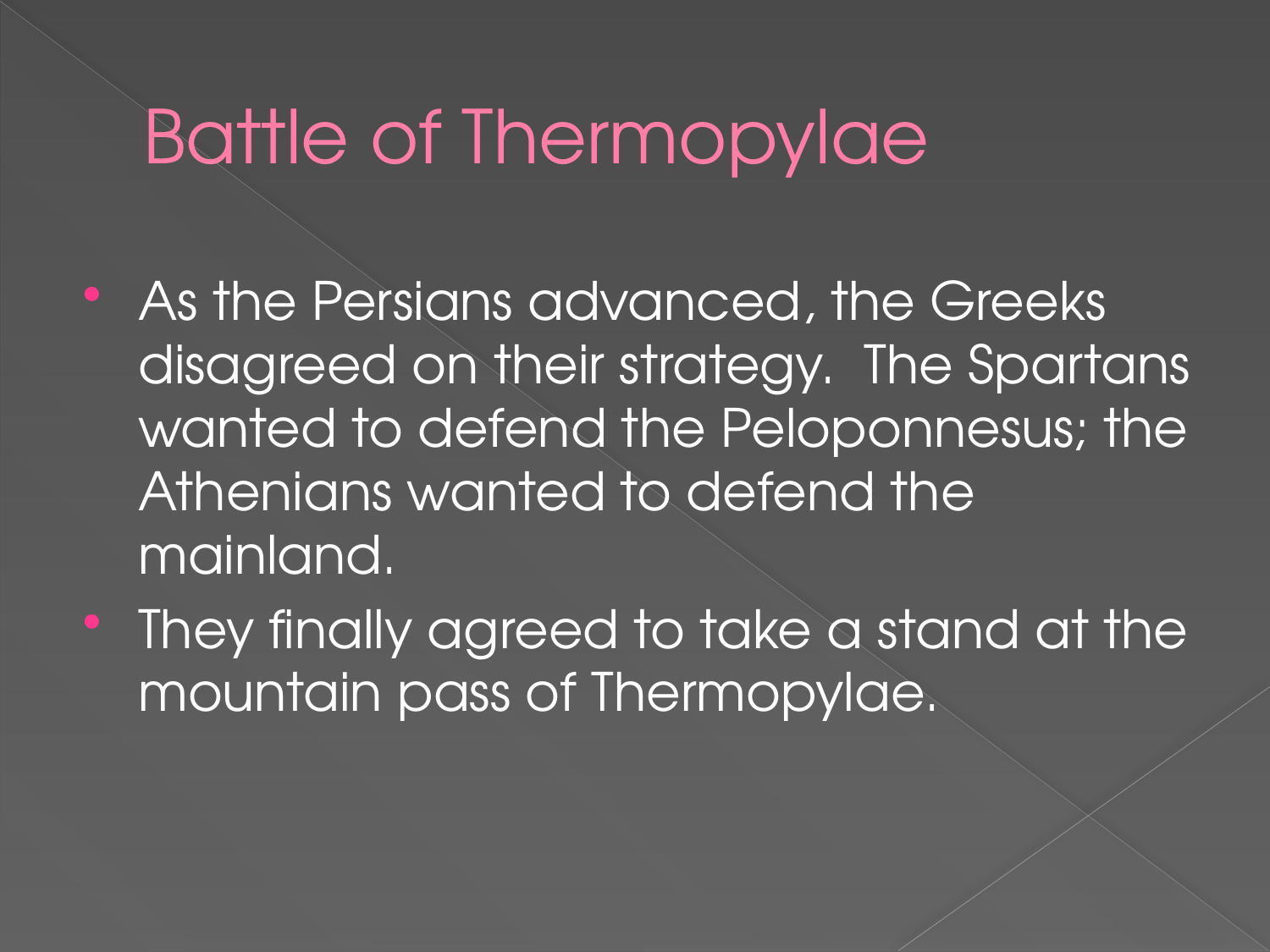

# Battle of Thermopylae
As the Persians advanced, the Greeks disagreed on their strategy.  The Spartans wanted to defend the Peloponnesus; the Athenians wanted to defend the mainland.
They finally agreed to take a stand at the mountain pass of Thermopylae.